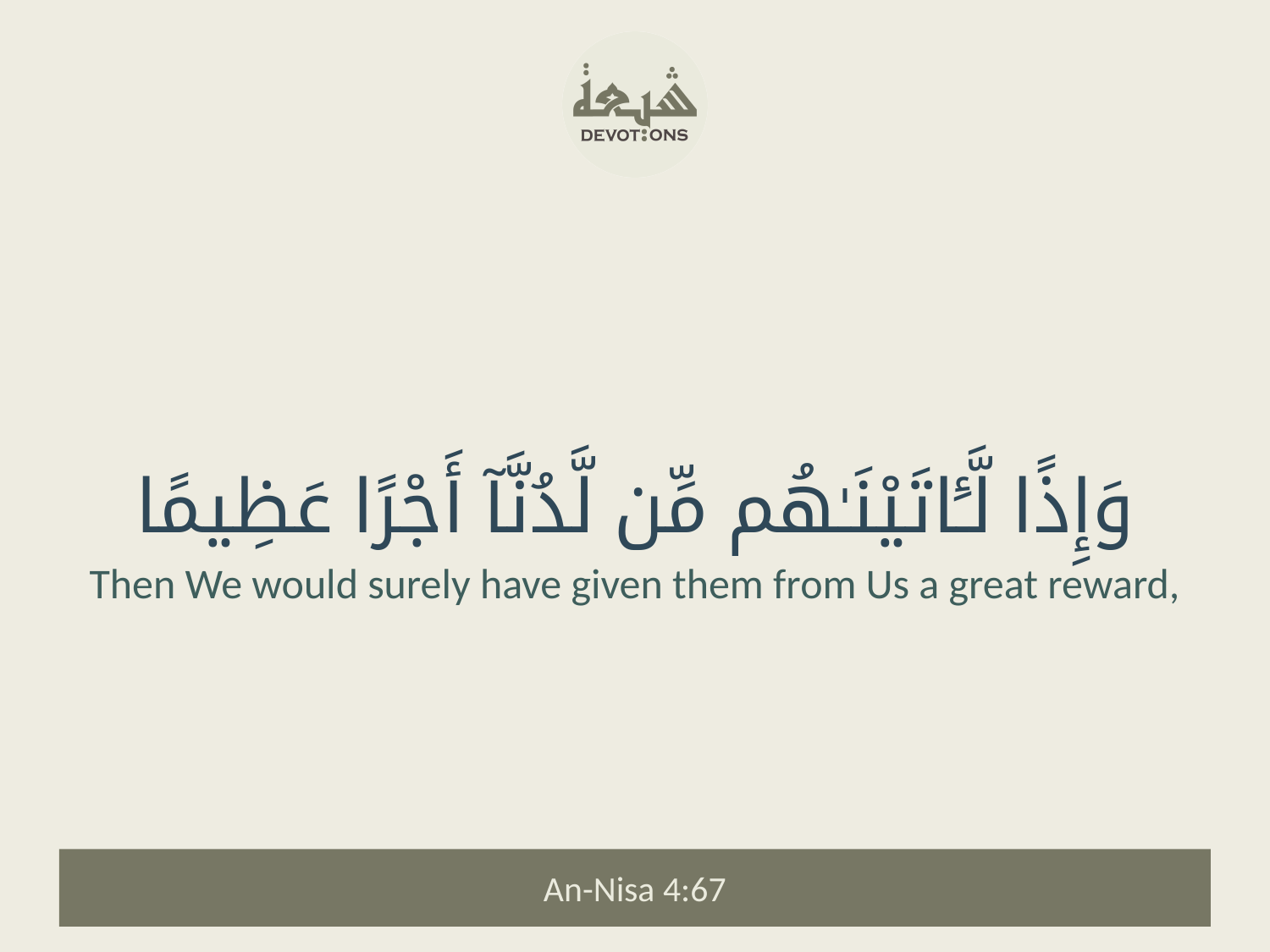

وَإِذًا لَّـَٔاتَيْنَـٰهُم مِّن لَّدُنَّآ أَجْرًا عَظِيمًا
Then We would surely have given them from Us a great reward,
An-Nisa 4:67